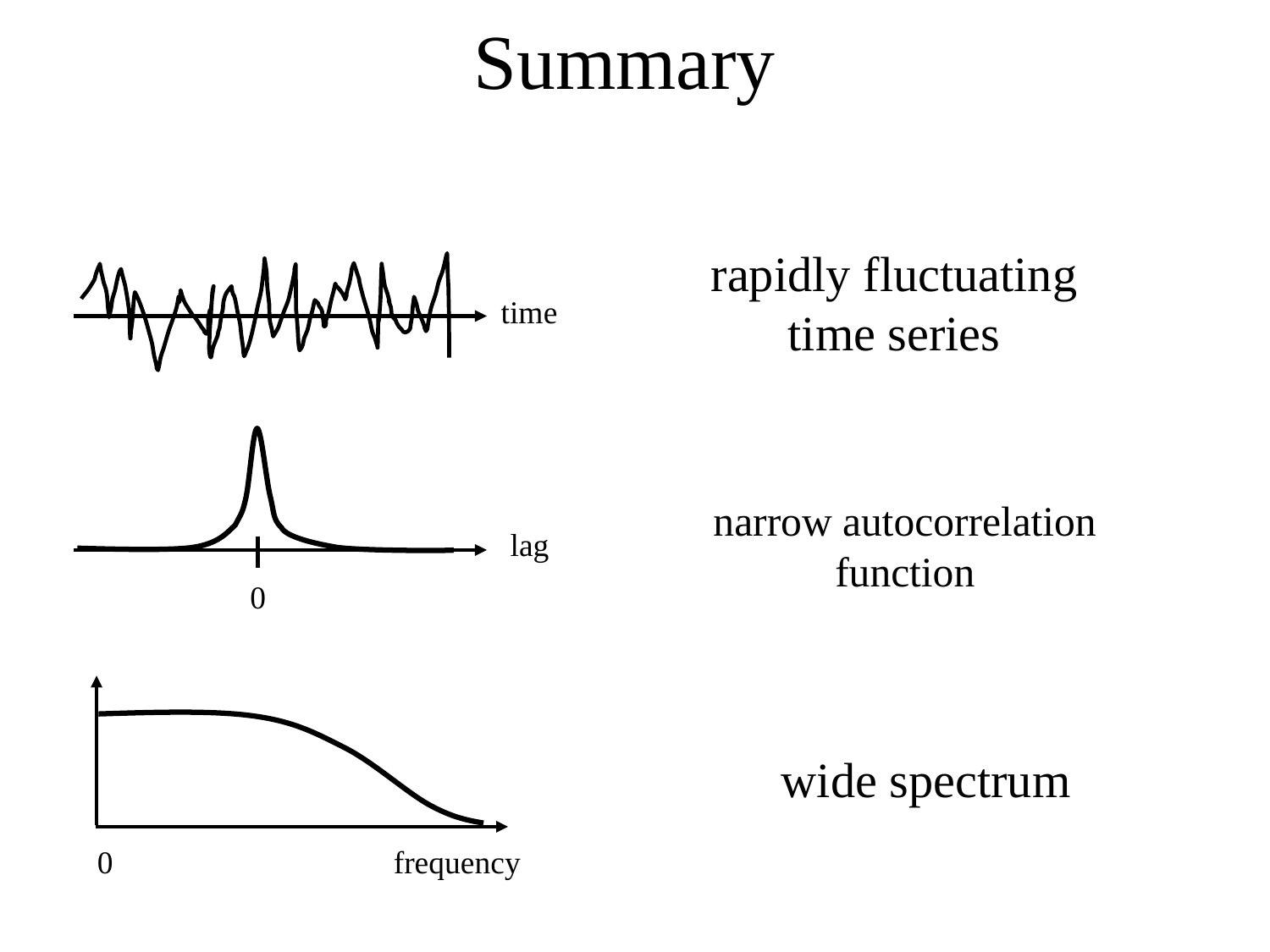

# Summary
rapidly fluctuating time series

time

narrow autocorrelation function
lag
0
wide spectrum

0
frequency